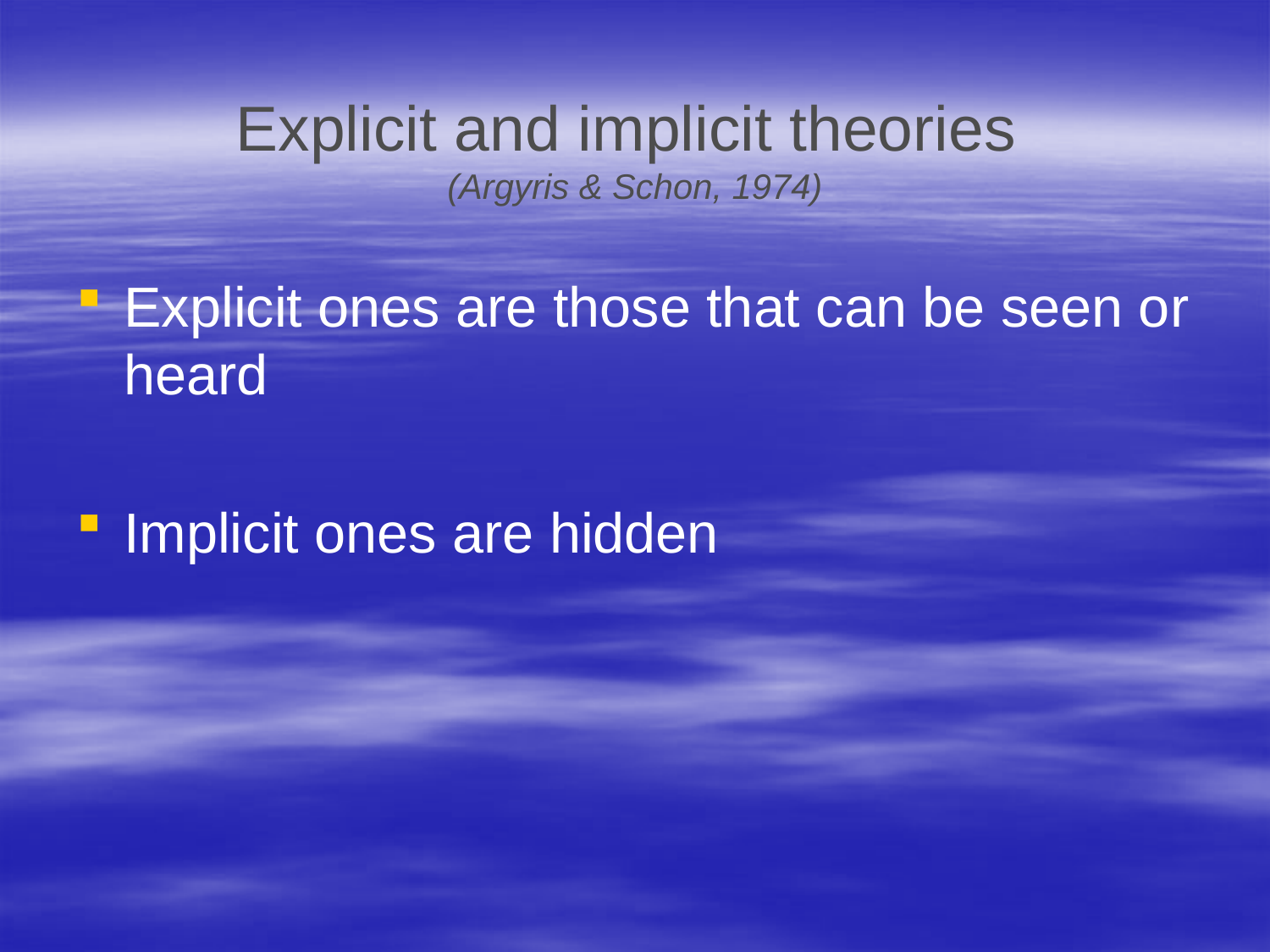

# Explicit and implicit theories (Argyris & Schon, 1974)
Explicit ones are those that can be seen or heard

Implicit ones are hidden